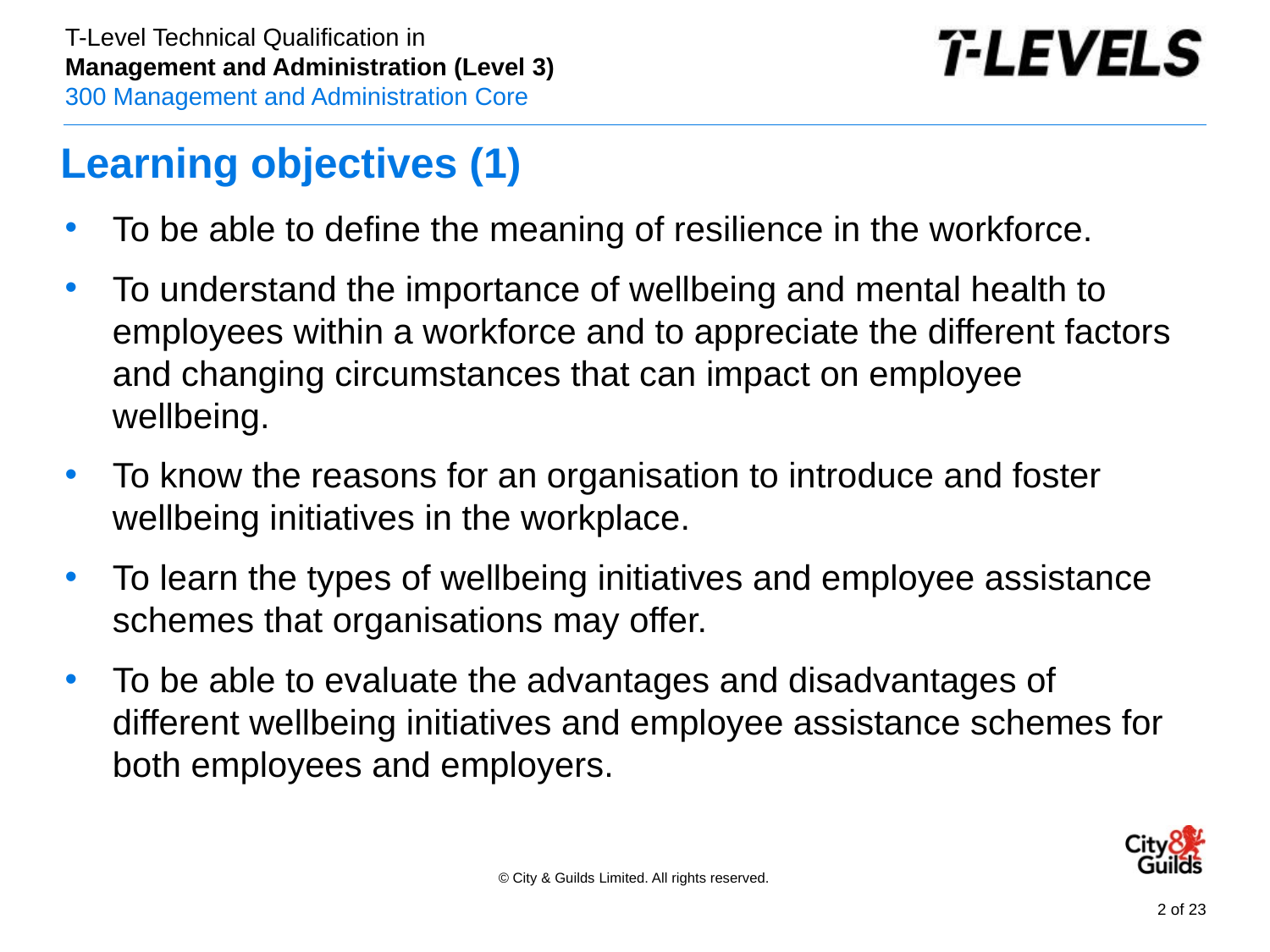

# Learning objectives (1)
To be able to define the meaning of resilience in the workforce.
To understand the importance of wellbeing and mental health to employees within a workforce and to appreciate the different factors and changing circumstances that can impact on employee wellbeing.
To know the reasons for an organisation to introduce and foster wellbeing initiatives in the workplace.
To learn the types of wellbeing initiatives and employee assistance schemes that organisations may offer.
To be able to evaluate the advantages and disadvantages of different wellbeing initiatives and employee assistance schemes for both employees and employers.